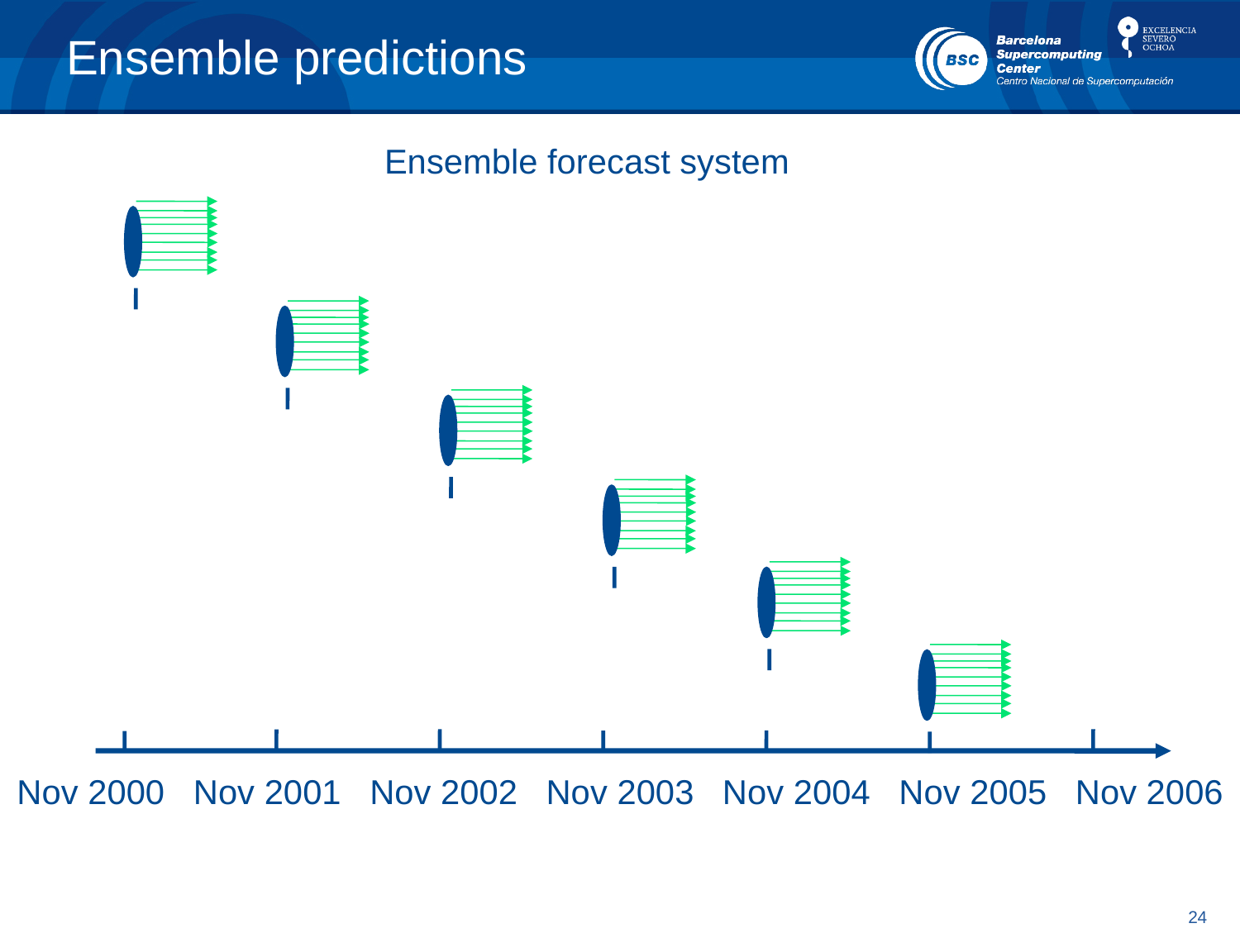

# Ensemble predictions
			Ensemble forecast system

Nov 2000   Nov 2001   Nov 2002   Nov 2003   Nov 2004   Nov 2005   Nov 2006